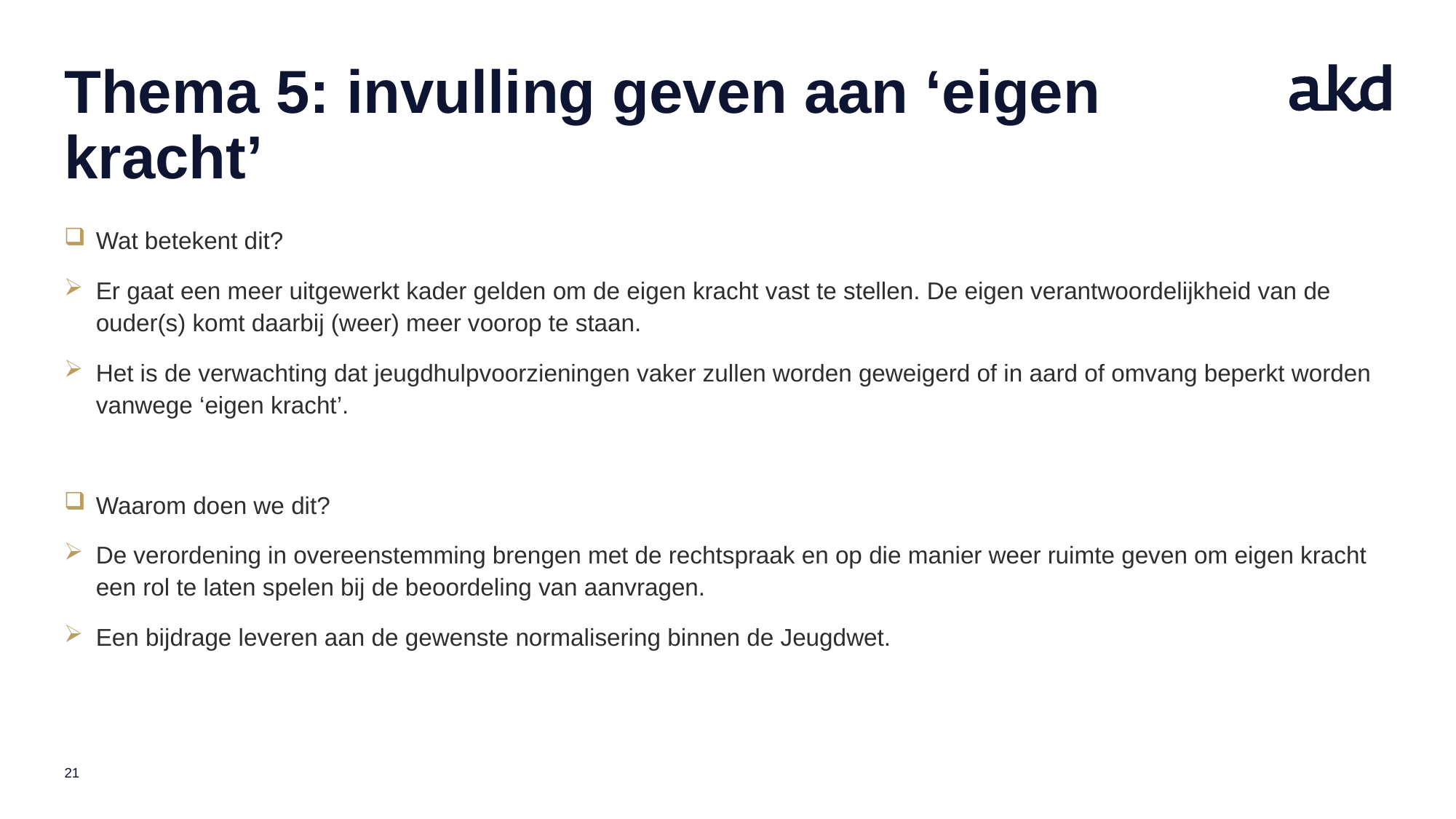

# Thema 5: invulling geven aan ‘eigen kracht’

Wat betekent dit?
Er gaat een meer uitgewerkt kader gelden om de eigen kracht vast te stellen. De eigen verantwoordelijkheid van de ouder(s) komt daarbij (weer) meer voorop te staan.
Het is de verwachting dat jeugdhulpvoorzieningen vaker zullen worden geweigerd of in aard of omvang beperkt worden vanwege ‘eigen kracht’.

Waarom doen we dit?
De verordening in overeenstemming brengen met de rechtspraak en op die manier weer ruimte geven om eigen kracht een rol te laten spelen bij de beoordeling van aanvragen.
Een bijdrage leveren aan de gewenste normalisering binnen de Jeugdwet.
21